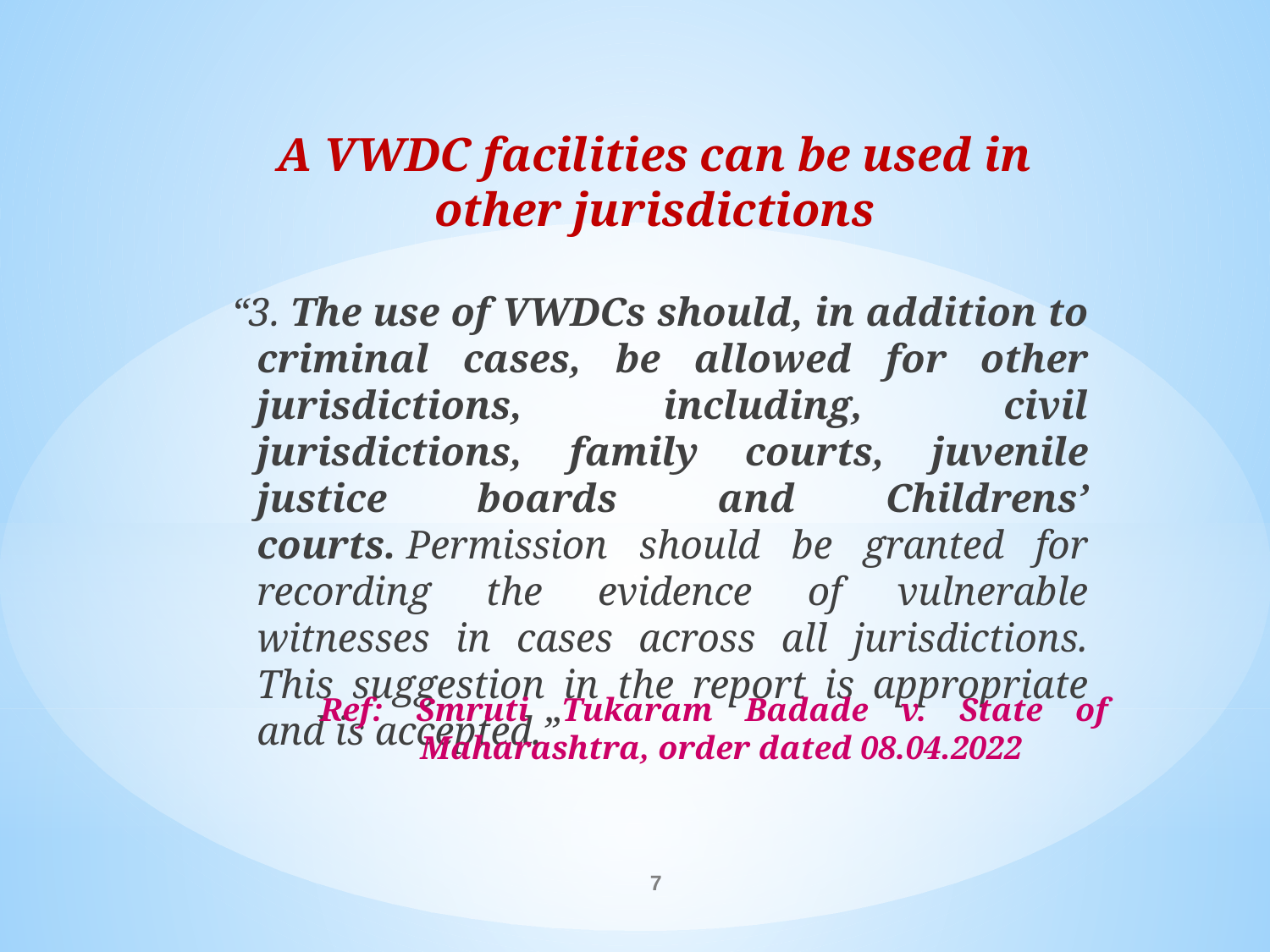

A VWDC facilities can be used in other jurisdictions

“3. The use of VWDCs should, in addition to criminal cases, be allowed for other jurisdictions, including, civil jurisdictions, family courts, juvenile justice boards  and Childrens’ courts. Permission should be granted for recording the evidence of vulnerable witnesses in cases across all jurisdictions. This suggestion in the report is appropriate and is accepted.”
Ref: Smruti Tukaram Badade v. State of Maharashtra, order dated 08.04.2022
7